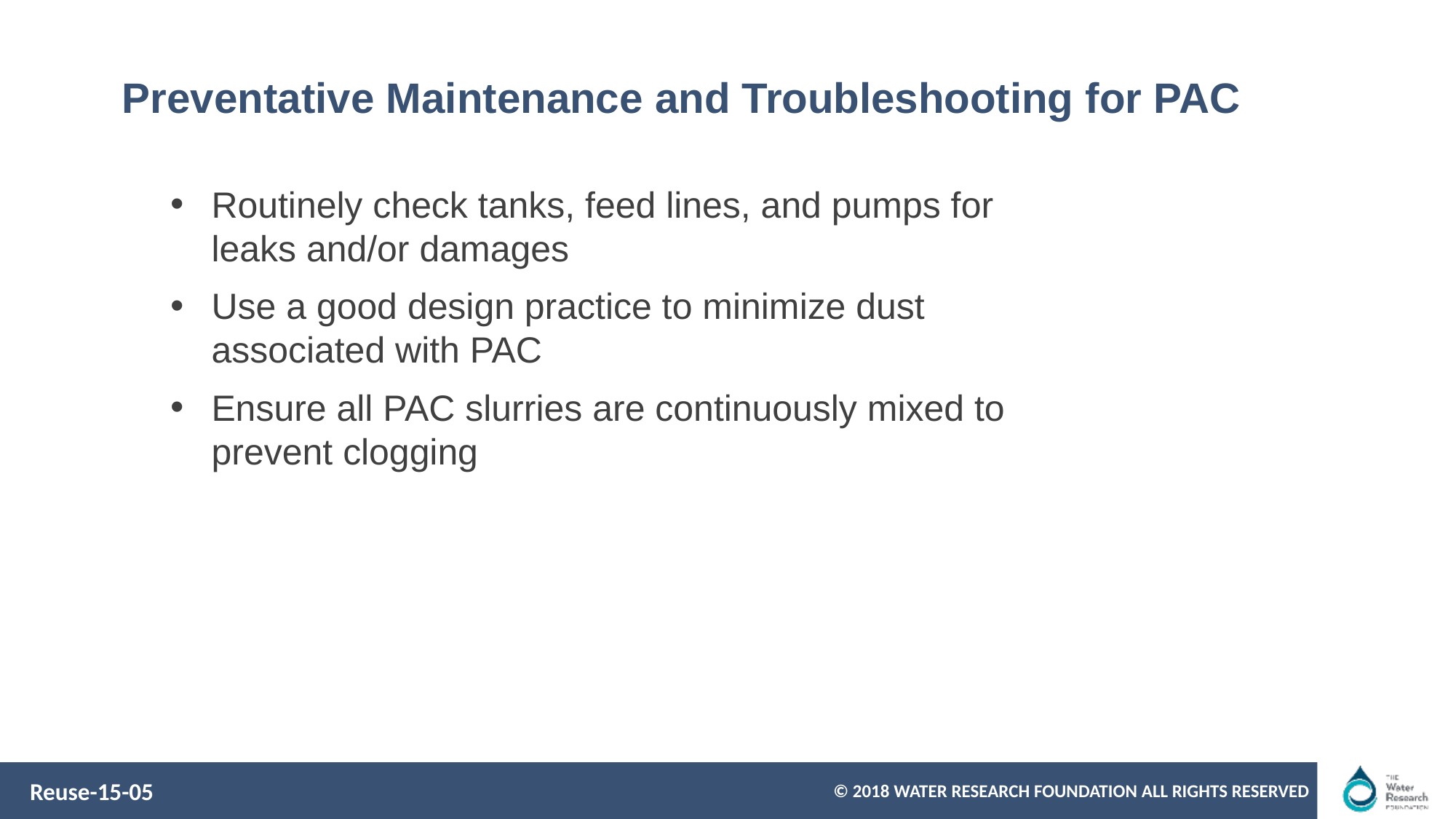

Preventative Maintenance and Troubleshooting for PAC
Routinely check tanks, feed lines, and pumps for leaks and/or damages
Use a good design practice to minimize dust associated with PAC
Ensure all PAC slurries are continuously mixed to prevent clogging